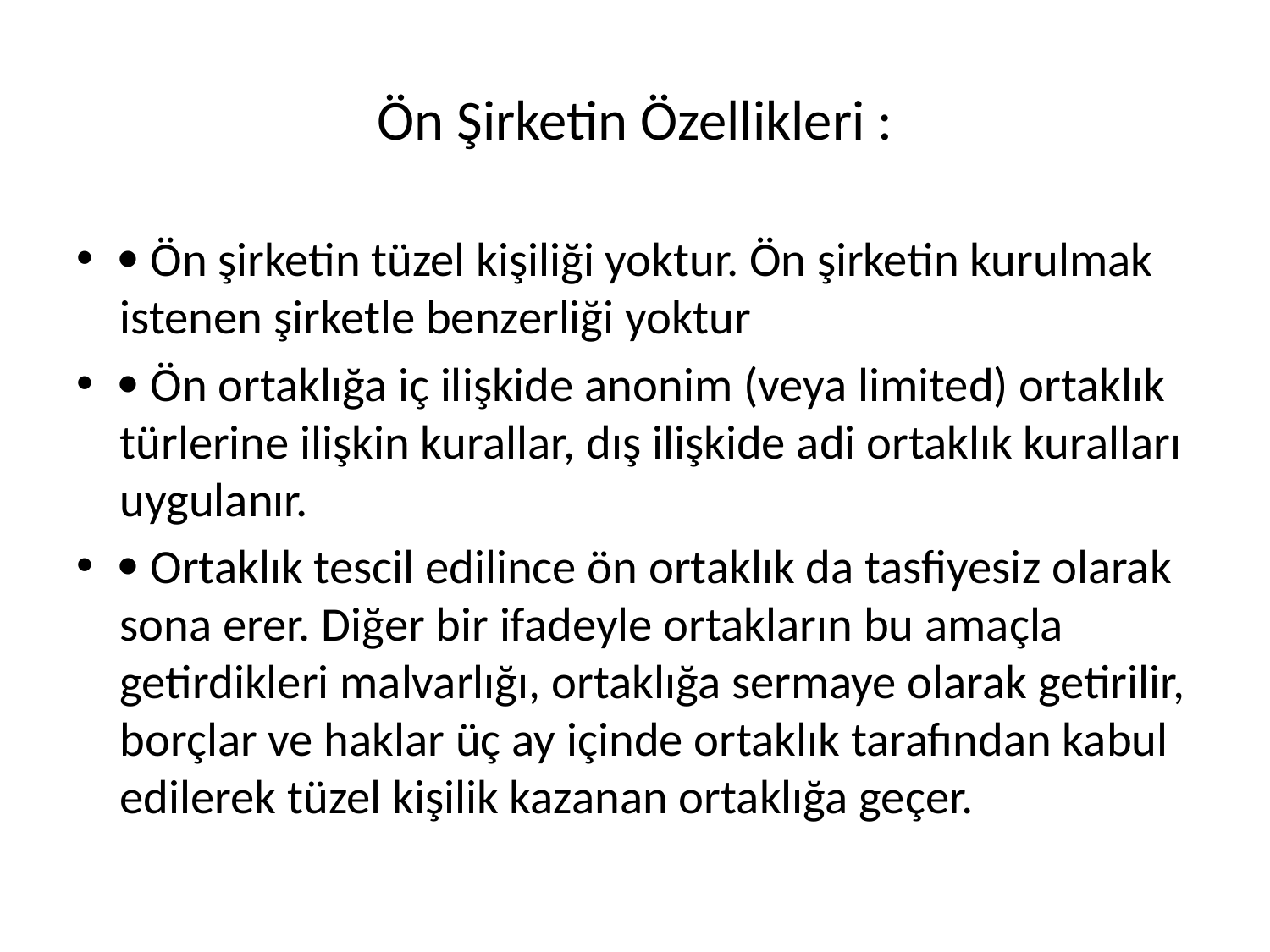

# Ön Şirketin Özellikleri :
• Ön şirketin tüzel kişiliği yoktur. Ön şirketin kurulmak istenen şirketle benzerliği yoktur
• Ön ortaklığa iç ilişkide anonim (veya limited) ortaklık türlerine ilişkin kurallar, dış ilişkide adi ortaklık kuralları uygulanır.
• Ortaklık tescil edilince ön ortaklık da tasfiyesiz olarak sona erer. Diğer bir ifadeyle ortakların bu amaçla getirdikleri malvarlığı, ortaklığa sermaye olarak getirilir, borçlar ve haklar üç ay içinde ortaklık tarafından kabul edilerek tüzel kişilik kazanan ortaklığa geçer.